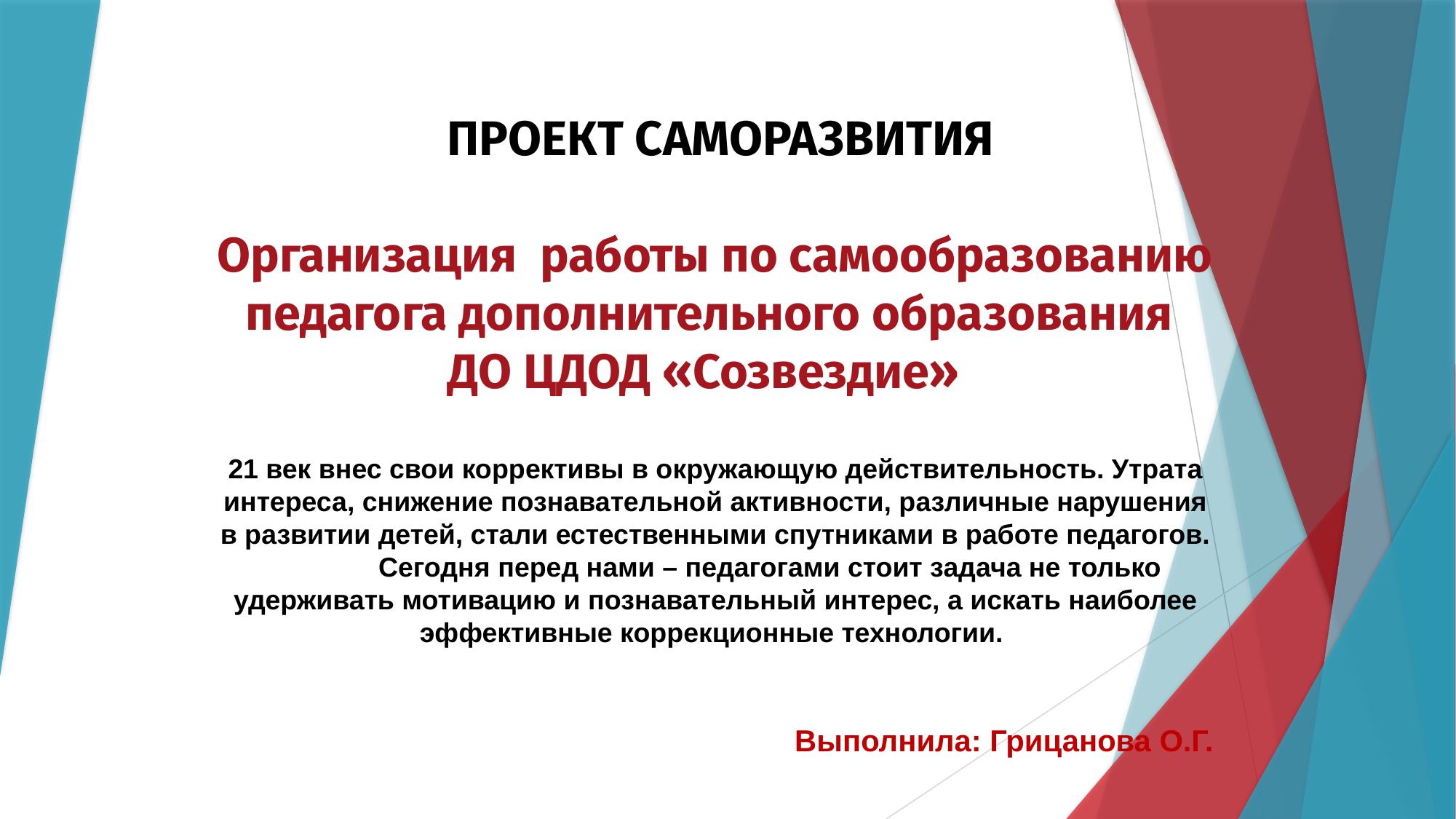

# ПРОЕКТ САМОРАЗВИТИЯ Организация  работы по самообразованию педагога дополнительного образования ДО ЦДОД «Созвездие»
21 век внес свои коррективы в окружающую действительность. Утрата интереса, снижение познавательной активности, различные нарушения в развитии детей, стали естественными спутниками в работе педагогов.
	Сегодня перед нами – педагогами стоит задача не только удерживать мотивацию и познавательный интерес, а искать наиболее эффективные коррекционные технологии.

                                                                     Выполнила: Грицанова О.Г.